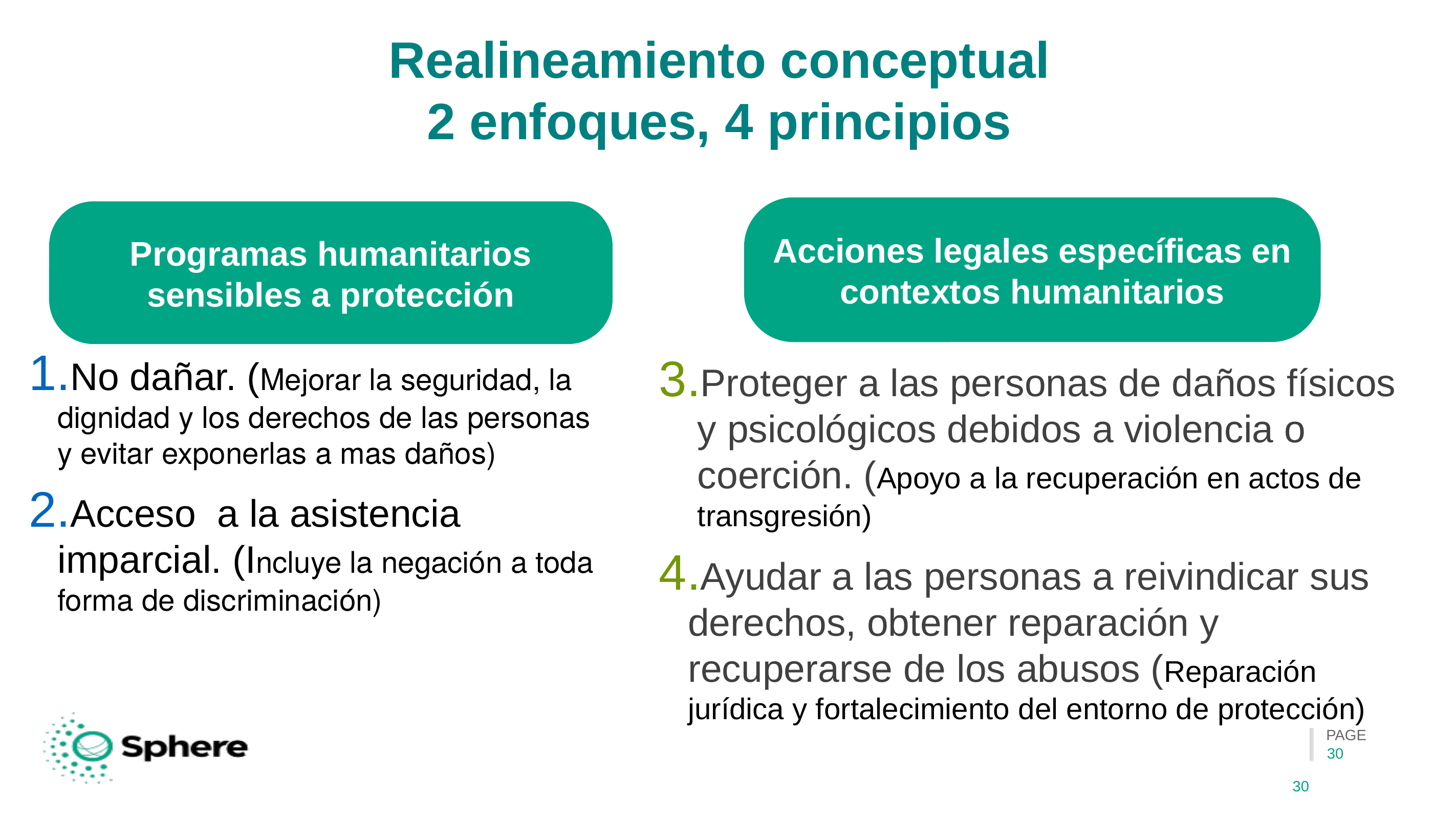

# Realineamiento conceptual 2 enfoques, 4 principios
Acciones legales específicas en contextos humanitarios
Programas humanitarios sensibles a protección
No dañar. (Mejorar la seguridad, la dignidad y los derechos de las personas y evitar exponerlas a mas daños)
Acceso  a la asistencia imparcial. (Incluye la negación a toda forma de discriminación)
Proteger a las personas de daños físicos y psicológicos debidos a violencia o coerción. (Apoyo a la recuperación en actos de transgresión)
Ayudar a las personas a reivindicar sus derechos, obtener reparación y recuperarse de los abusos (Reparación jurídica y fortalecimiento del entorno de protección)
30
30